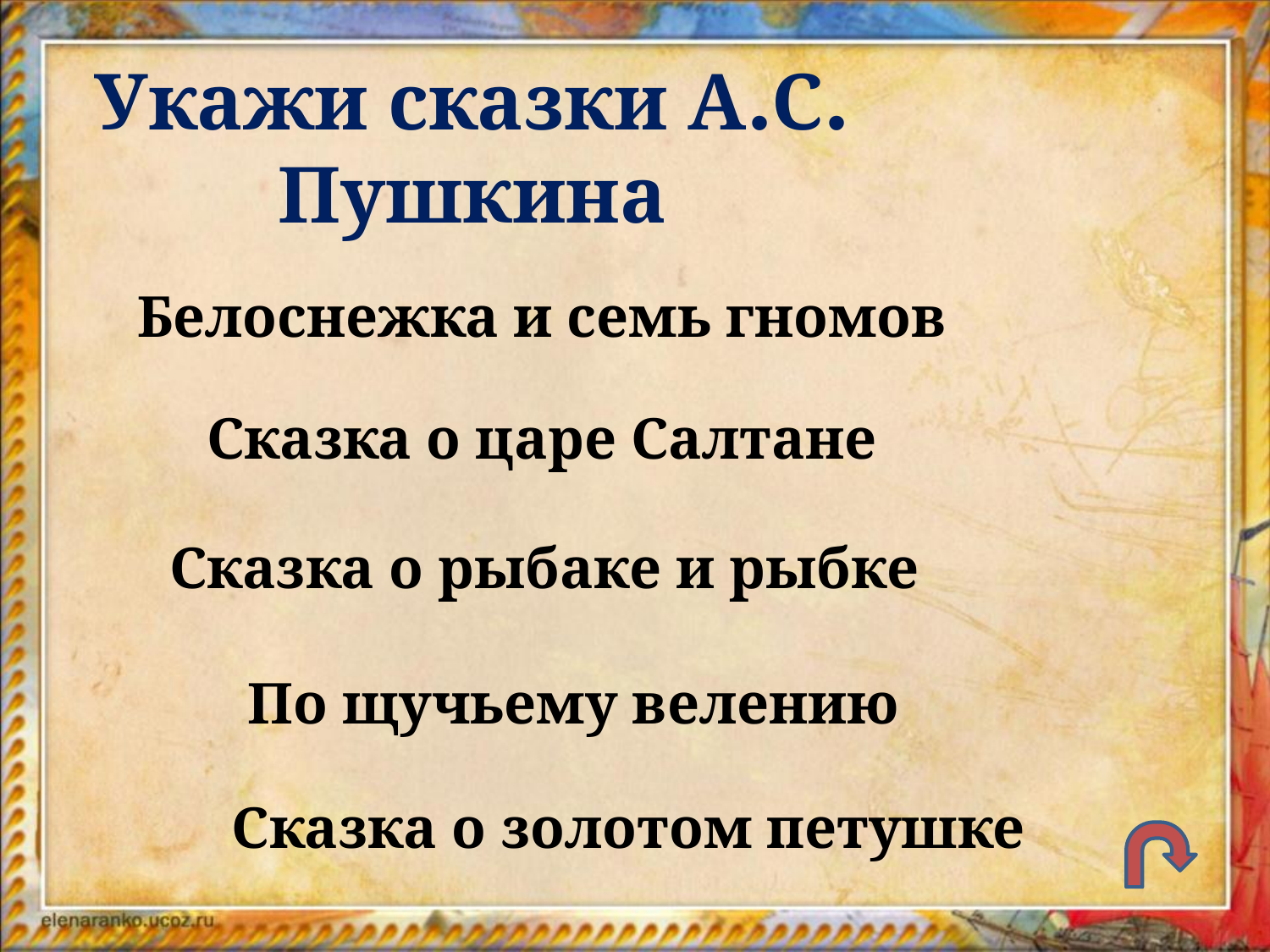

Укажи сказки А.С. Пушкина
Белоснежка и семь гномов
Сказка о царе Салтане
Сказка о рыбаке и рыбке
По щучьему велению
Сказка о золотом петушке